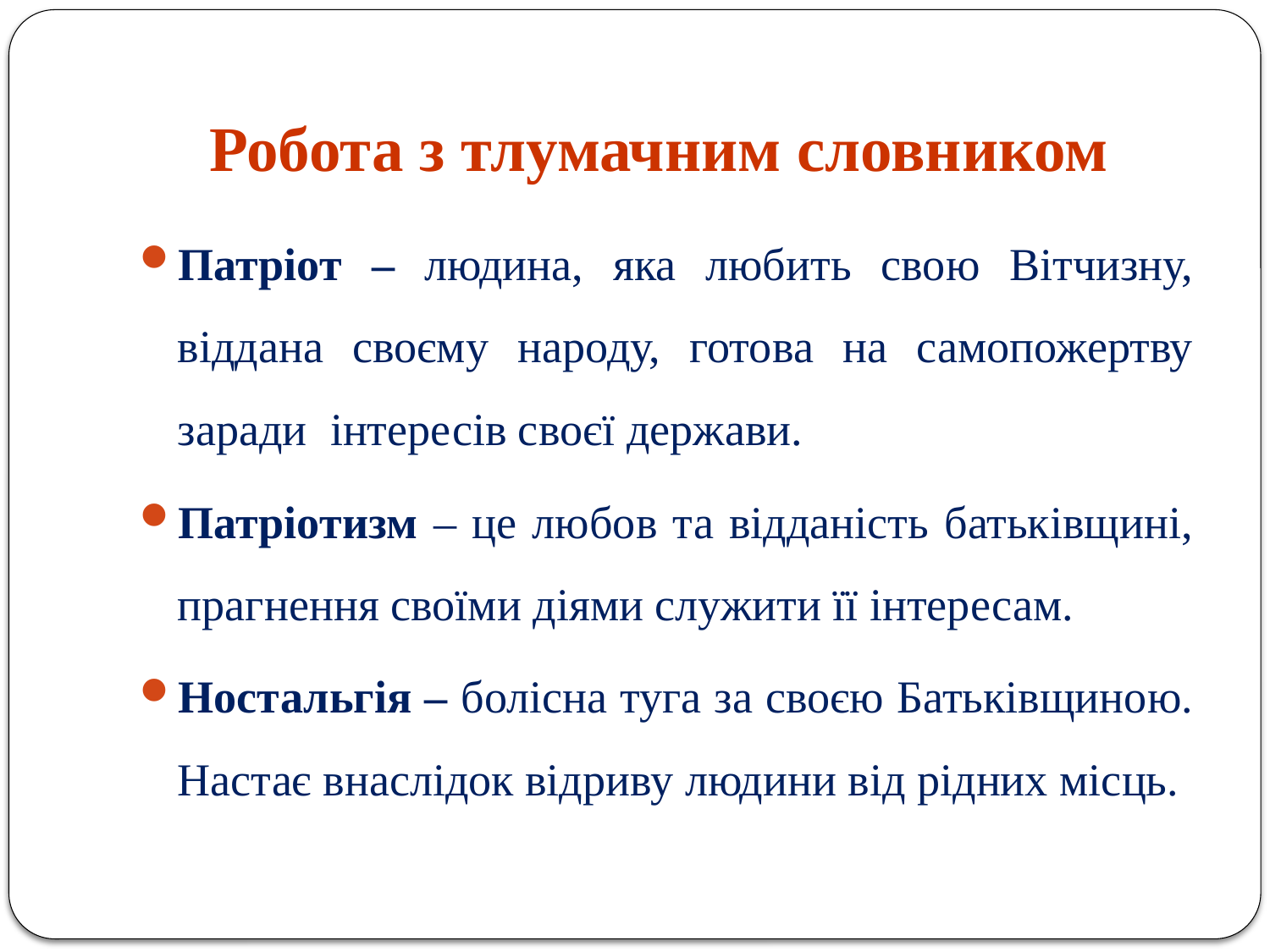

# Робота з тлумачним словником
Патріот – людина, яка любить свою Вітчизну, віддана своєму народу, готова на самопожертву заради  інтересів своєї держави.
Патріотизм – це любов та відданість батьківщині, прагнення своїми діями служити її інтересам.
Ностальгія – болісна туга за своєю Батьківщиною. Настає внаслідок відриву людини від рідних місць.